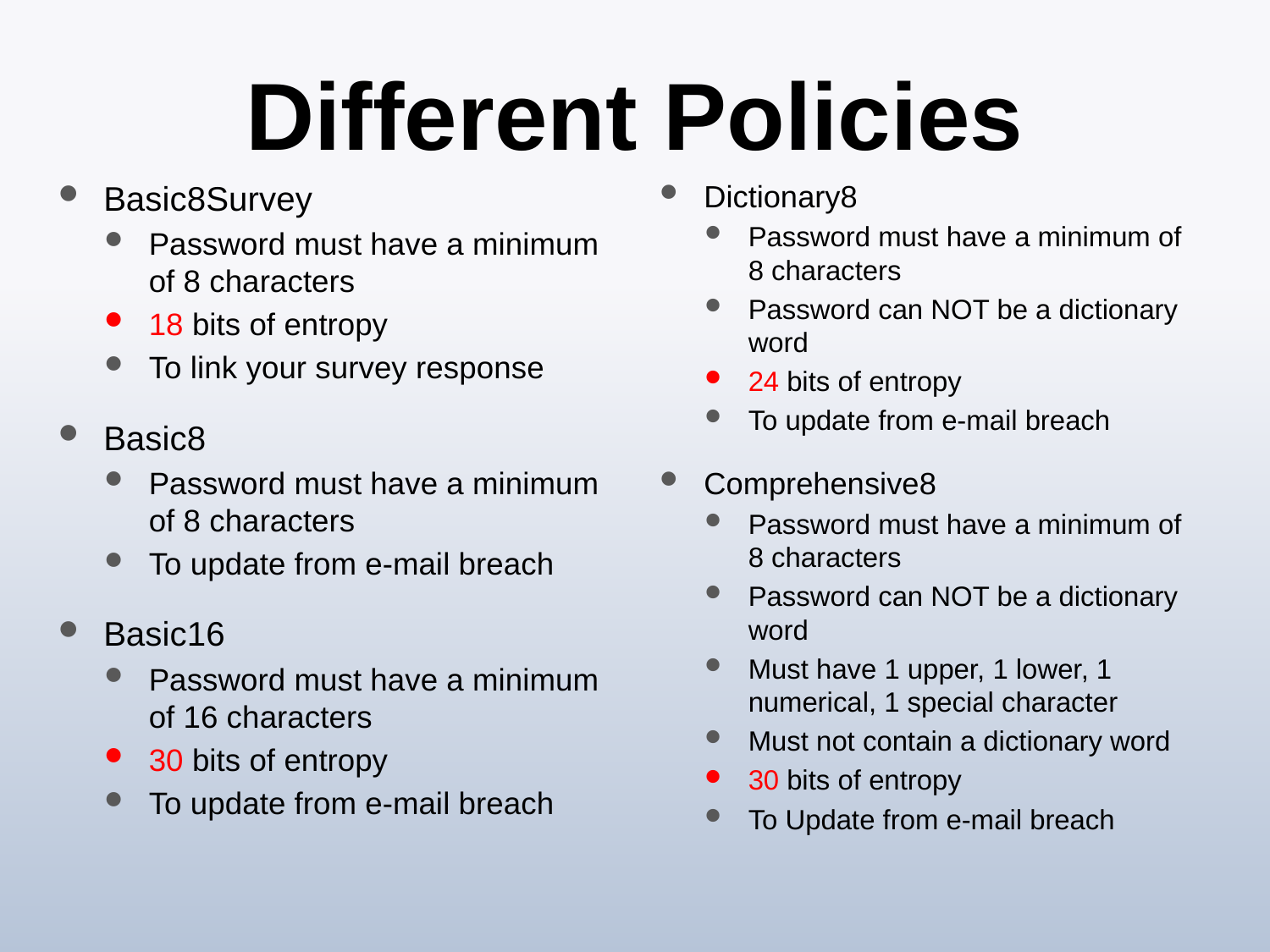

# Different Policies
Basic8Survey
Password must have a minimum of 8 characters
18 bits of entropy
To link your survey response
Basic8
Password must have a minimum of 8 characters
To update from e-mail breach
Basic16
Password must have a minimum of 16 characters
30 bits of entropy
To update from e-mail breach
Dictionary8
Password must have a minimum of 8 characters
Password can NOT be a dictionary word
24 bits of entropy
To update from e-mail breach
Comprehensive8
Password must have a minimum of 8 characters
Password can NOT be a dictionary word
Must have 1 upper, 1 lower, 1 numerical, 1 special character
Must not contain a dictionary word
30 bits of entropy
To Update from e-mail breach